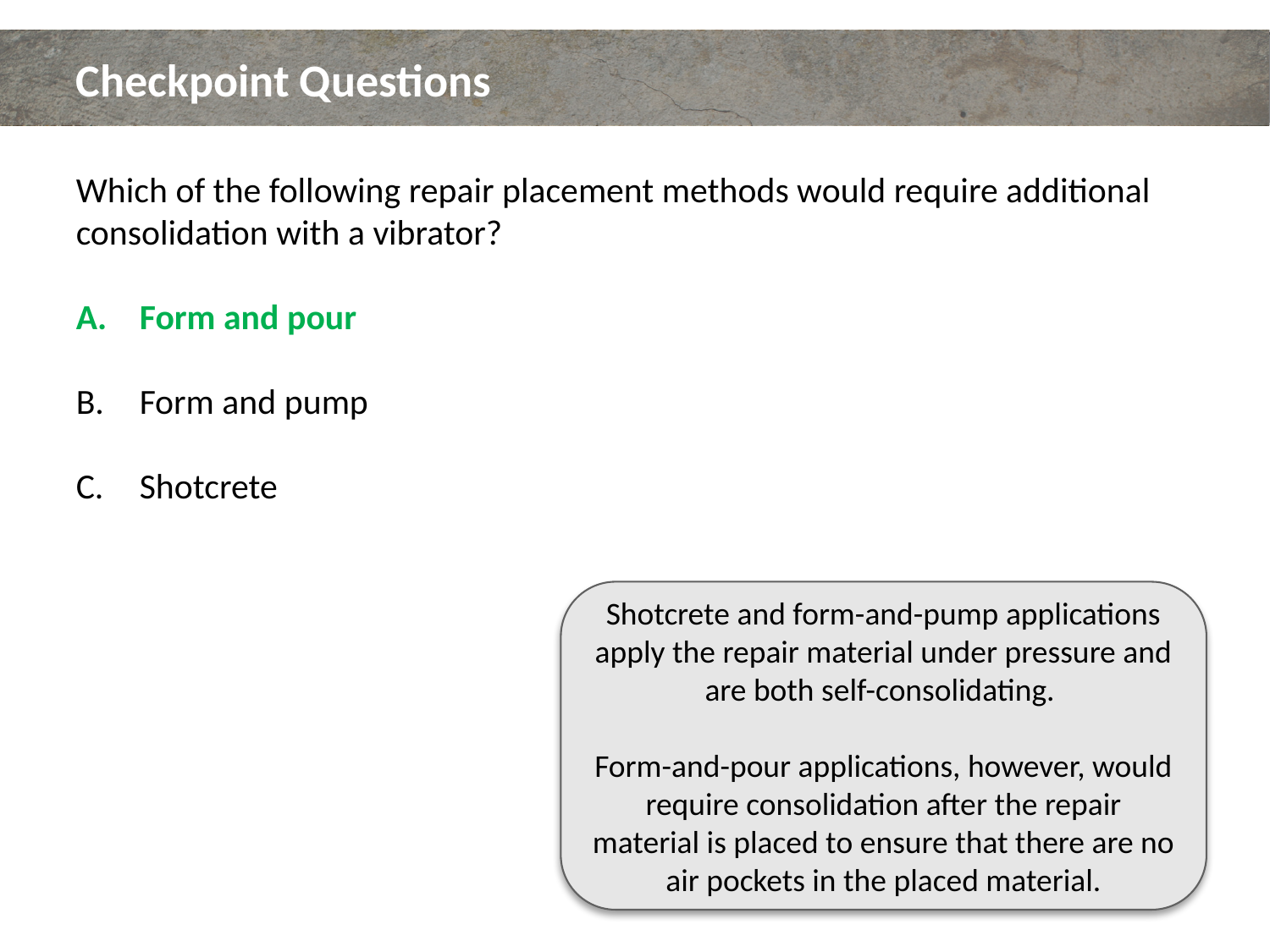

# Checkpoint Questions
Which of the following repair placement methods would require additional consolidation with a vibrator?
Form and pour
Form and pump
Shotcrete
Shotcrete and form-and-pump applications apply the repair material under pressure and are both self-consolidating.

Form-and-pour applications, however, would require consolidation after the repair material is placed to ensure that there are no air pockets in the placed material.